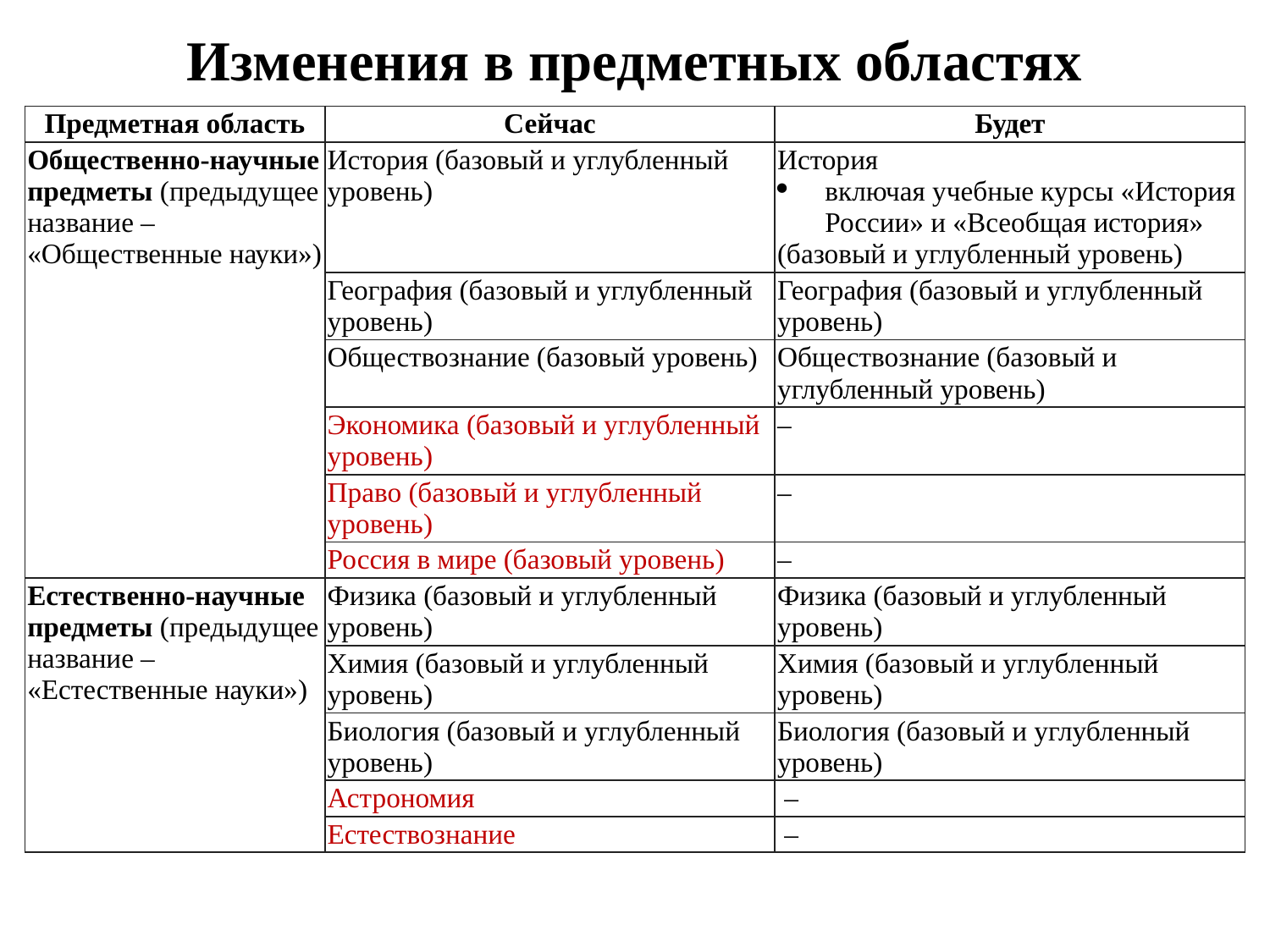

# Изменения в предметных областях
| Предметная область | Сейчас | Будет |
| --- | --- | --- |
| Общественно-научные предметы (предыдущее название – «Общественные науки») | История (базовый и углубленный уровень) | История включая учебные курсы «История России» и «Всеобщая история» (базовый и углубленный уровень) |
|  | География (базовый и углубленный уровень) | География (базовый и углубленный уровень) |
|  | Обществознание (базовый уровень) | Обществознание (базовый и углубленный уровень) |
|  | Экономика (базовый и углубленный уровень) | – |
|  | Право (базовый и углубленный уровень) | – |
|  | Россия в мире (базовый уровень) | – |
| Естественно-научные предметы (предыдущее название – «Естественные науки») | Физика (базовый и углубленный уровень) | Физика (базовый и углубленный уровень) |
|  | Химия (базовый и углубленный уровень) | Химия (базовый и углубленный уровень) |
|  | Биология (базовый и углубленный уровень) | Биология (базовый и углубленный уровень) |
|  | Астрономия | – |
|  | Естествознание | – |